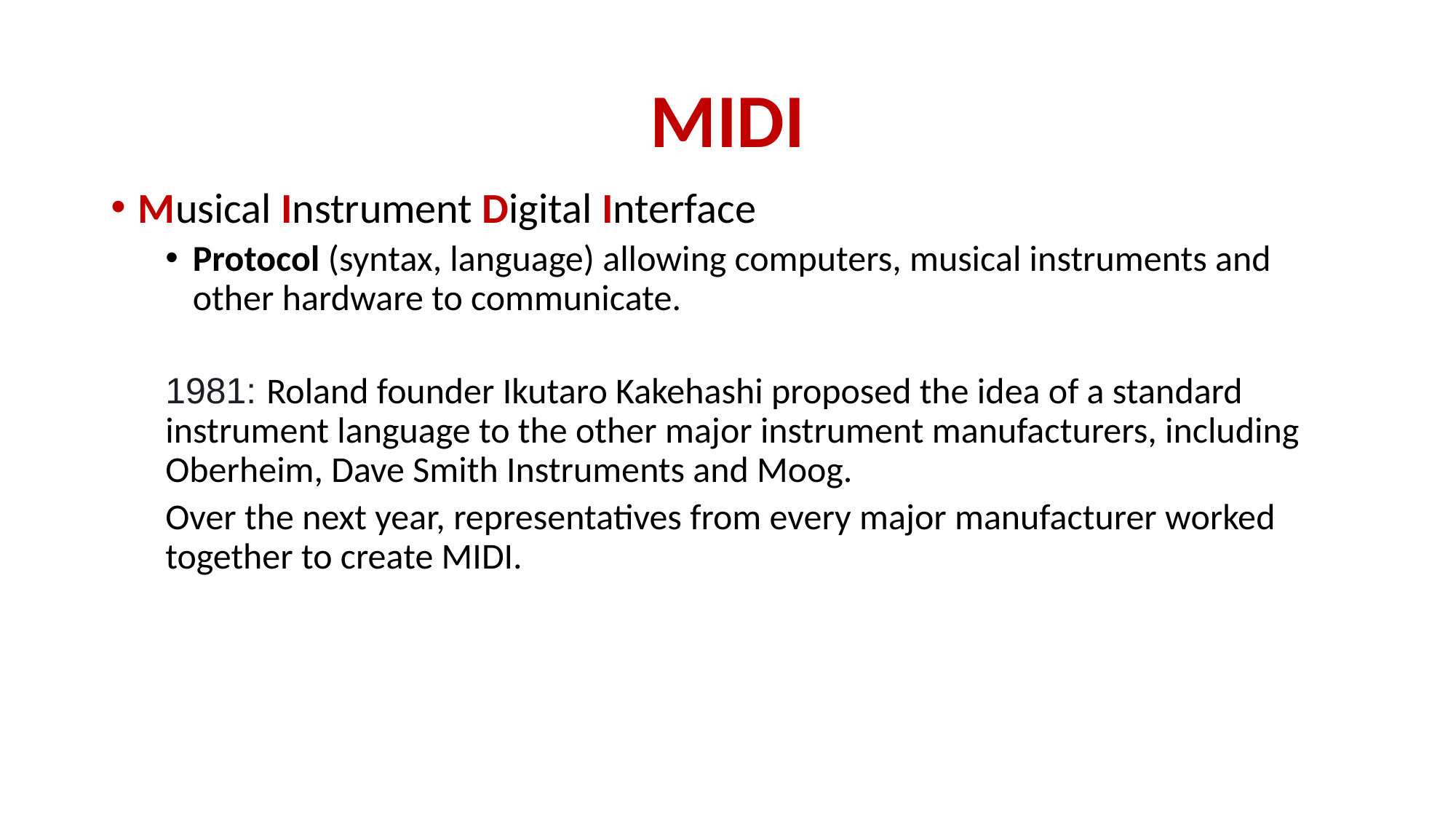

# MIDI
Musical Instrument Digital Interface
Protocol (syntax, language) allowing computers, musical instruments and other hardware to communicate.

1981: Roland founder Ikutaro Kakehashi proposed the idea of a standard instrument language to the other major instrument manufacturers, including Oberheim, Dave Smith Instruments and Moog.
Over the next year, representatives from every major manufacturer worked together to create MIDI.